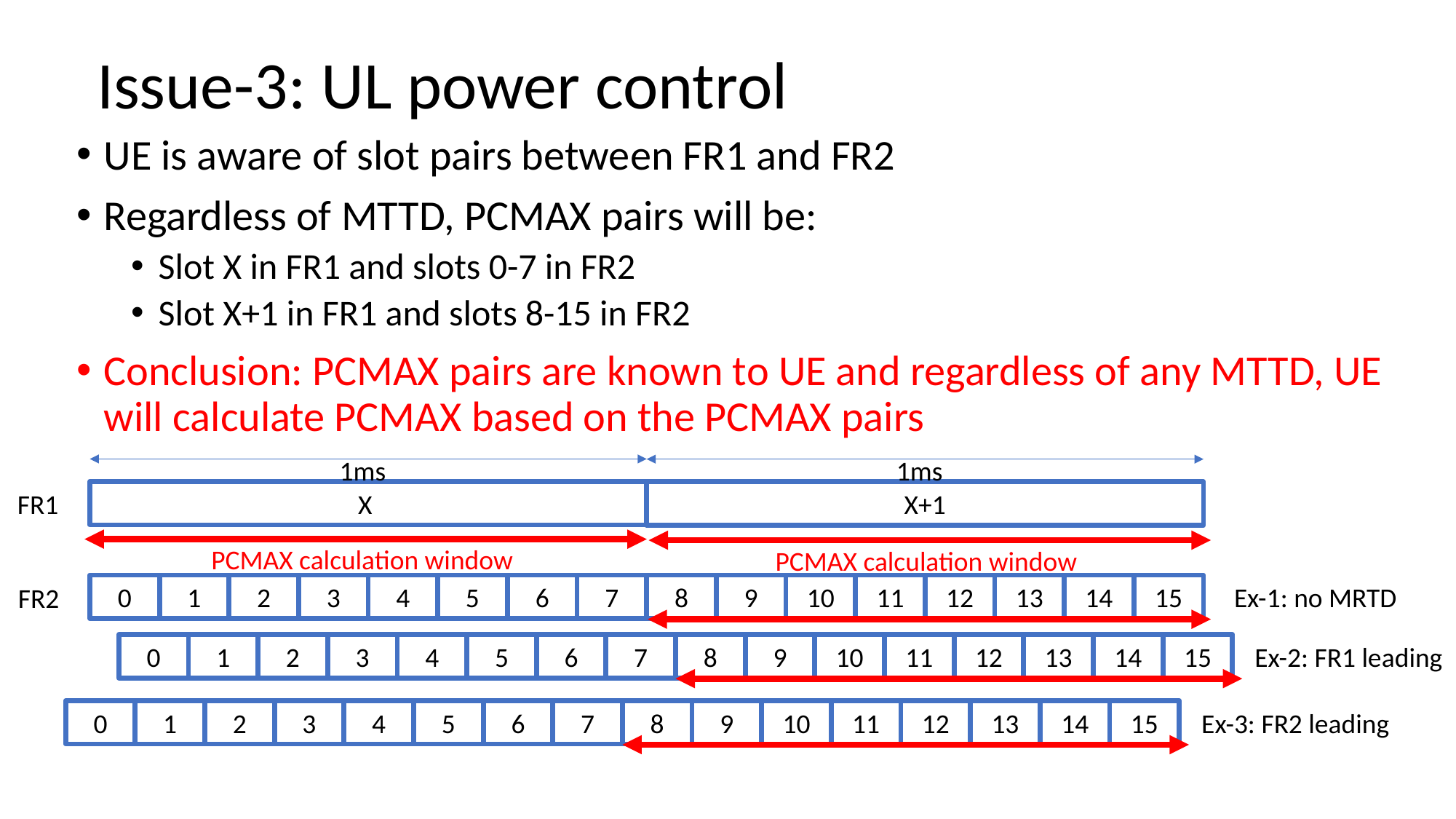

# Issue-3: UL power control
UE is aware of slot pairs between FR1 and FR2
Regardless of MTTD, PCMAX pairs will be:
Slot X in FR1 and slots 0-7 in FR2
Slot X+1 in FR1 and slots 8-15 in FR2
Conclusion: PCMAX pairs are known to UE and regardless of any MTTD, UE will calculate PCMAX based on the PCMAX pairs
1ms
1ms
FR1
X
X+1
PCMAX calculation window
PCMAX calculation window
0
1
2
3
4
5
6
7
8
9
10
11
12
13
14
15
Ex-1: no MRTD
FR2
0
1
2
3
4
5
6
7
8
9
10
11
12
13
14
15
Ex-2: FR1 leading
0
1
2
3
4
5
6
7
8
9
10
11
12
13
14
15
Ex-3: FR2 leading